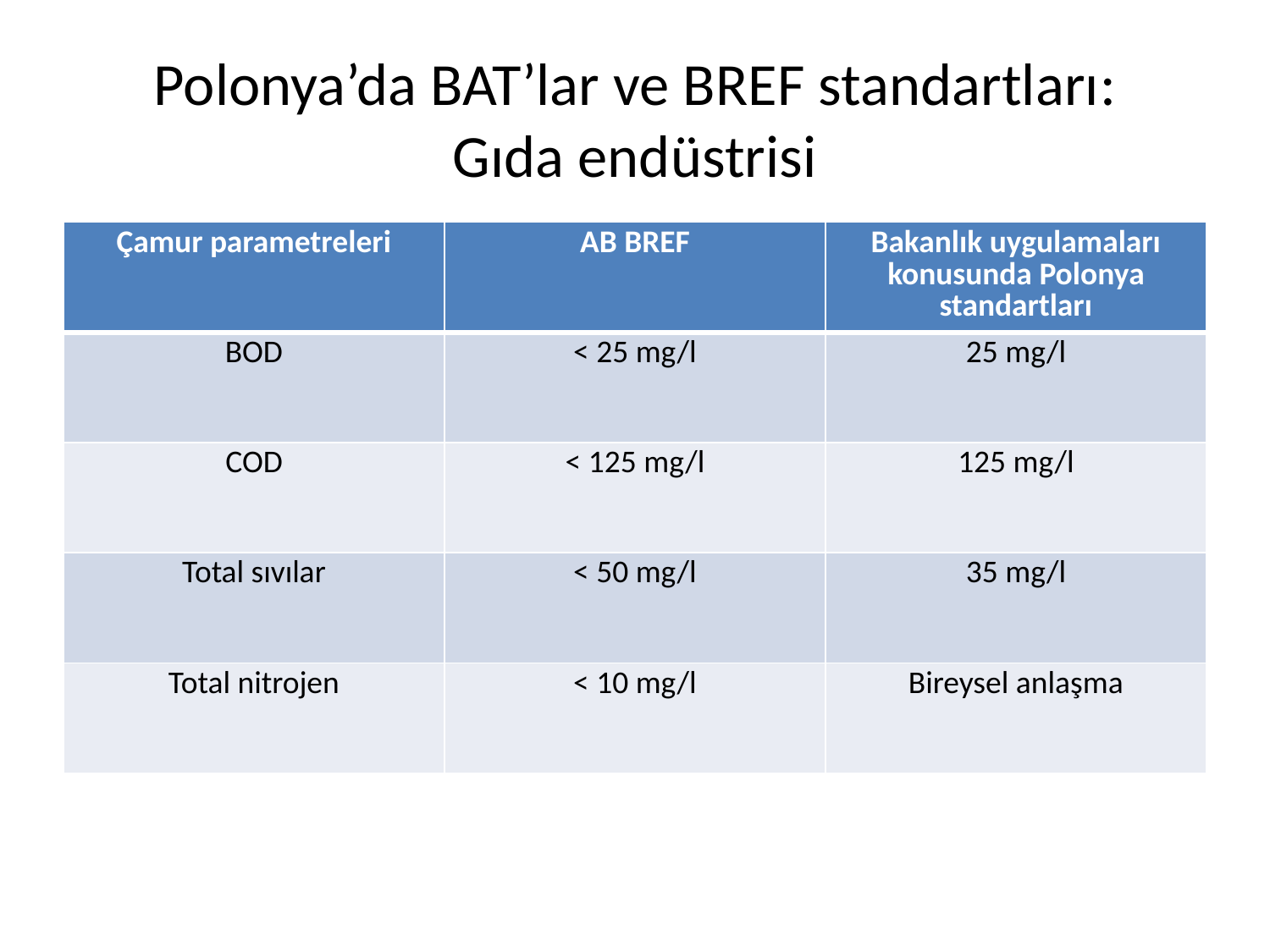

# Polonya’da BAT’lar ve BREF standartları: Gıda endüstrisi
| Çamur parametreleri | AB BREF | Bakanlık uygulamaları konusunda Polonya standartları |
| --- | --- | --- |
| BOD | < 25 mg/l | 25 mg/l |
| COD | < 125 mg/l | 125 mg/l |
| Total sıvılar | < 50 mg/l | 35 mg/l |
| Total nitrojen | < 10 mg/l | Bireysel anlaşma |